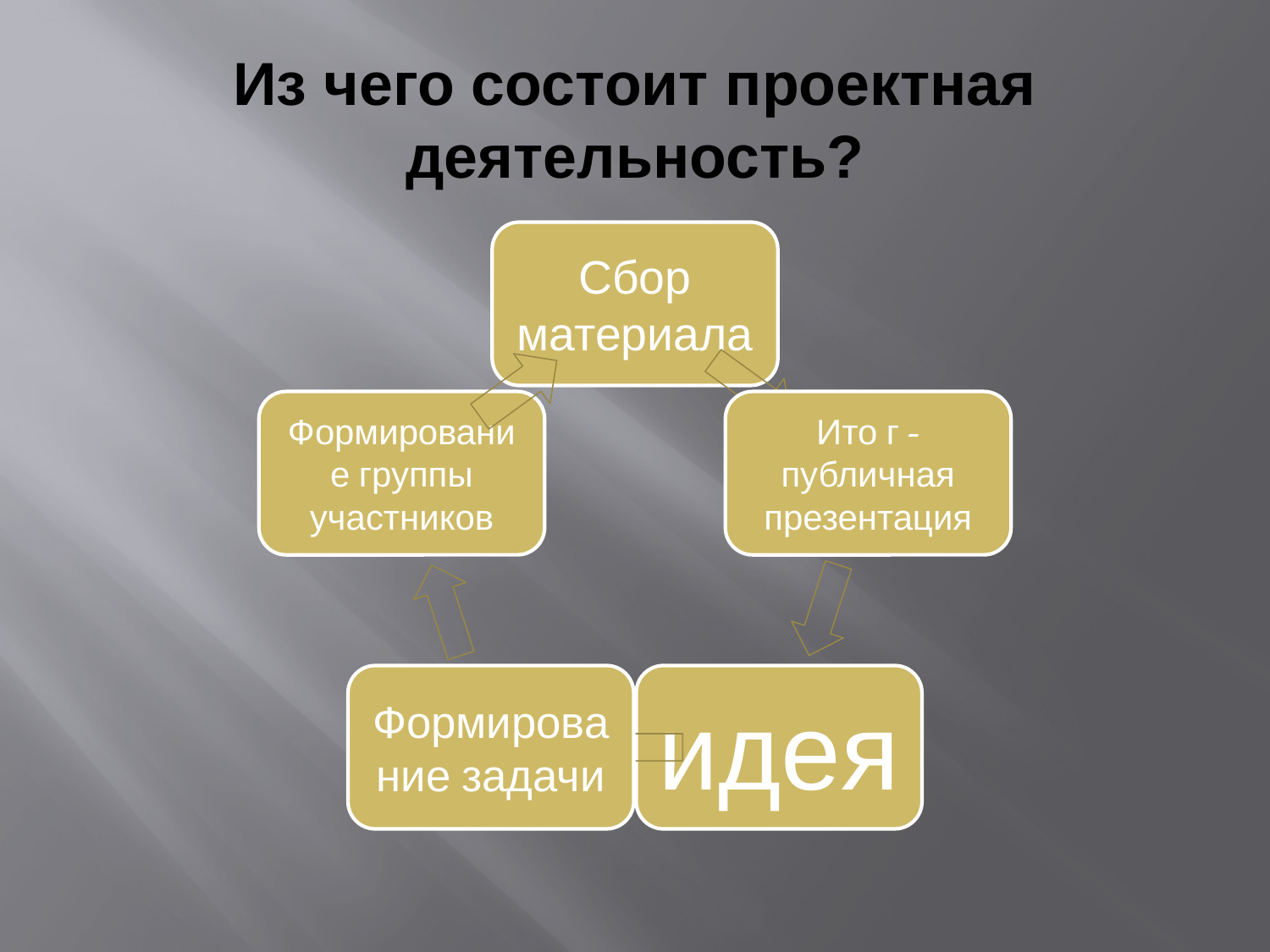

# Из чего состоит проектная деятельность?
Сбор материала
Ито г -публичная презентация
идея
Формирование задачи
Формирование группы участников